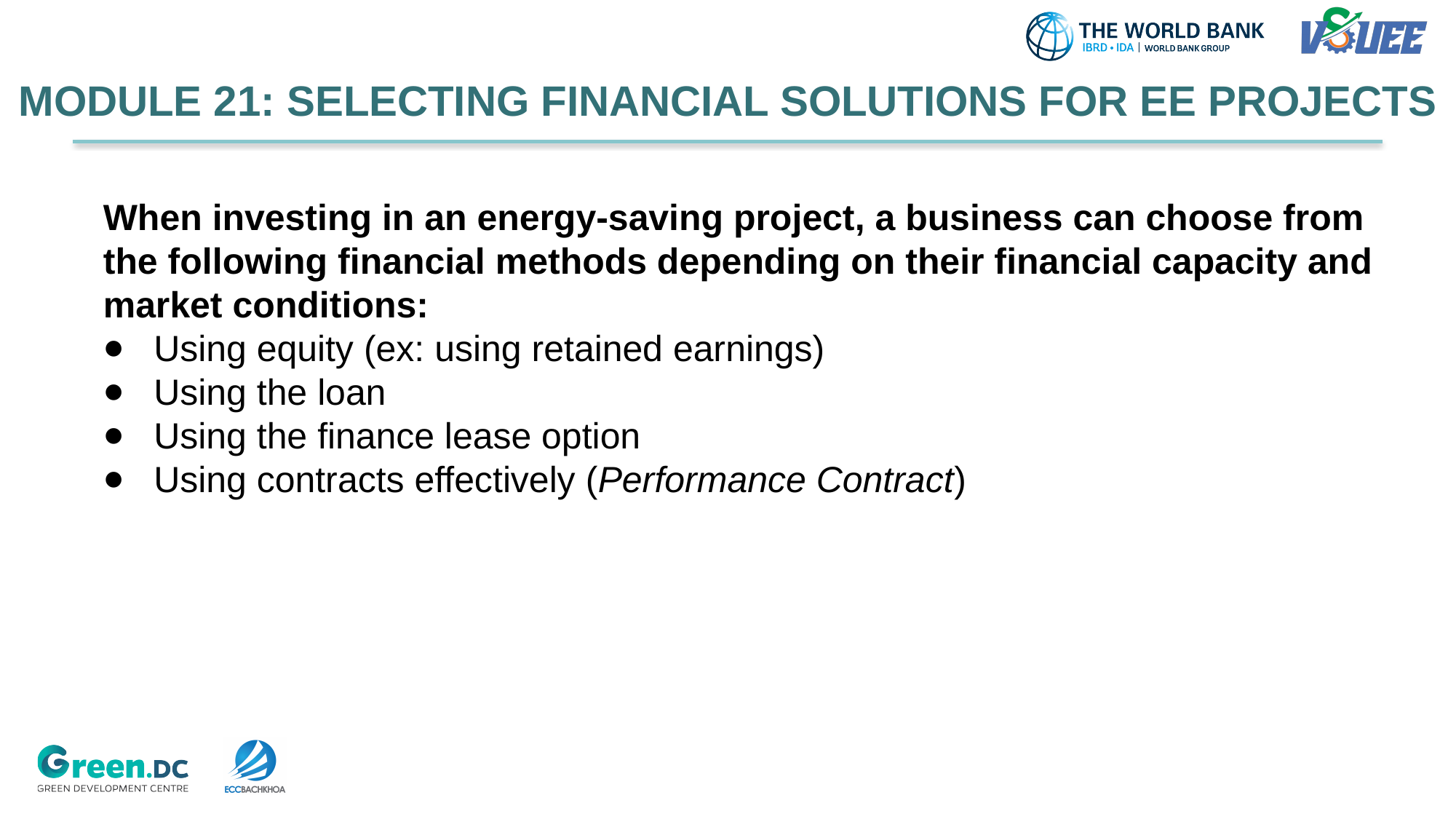

# MODULE 21: SELECTING FINANCIAL SOLUTIONS FOR EE PROJECTS
When investing in an energy-saving project, a business can choose from the following financial methods depending on their financial capacity and market conditions:
Using equity (ex: using retained earnings)
Using the loan
Using the finance lease option
Using contracts effectively (Performance Contract)